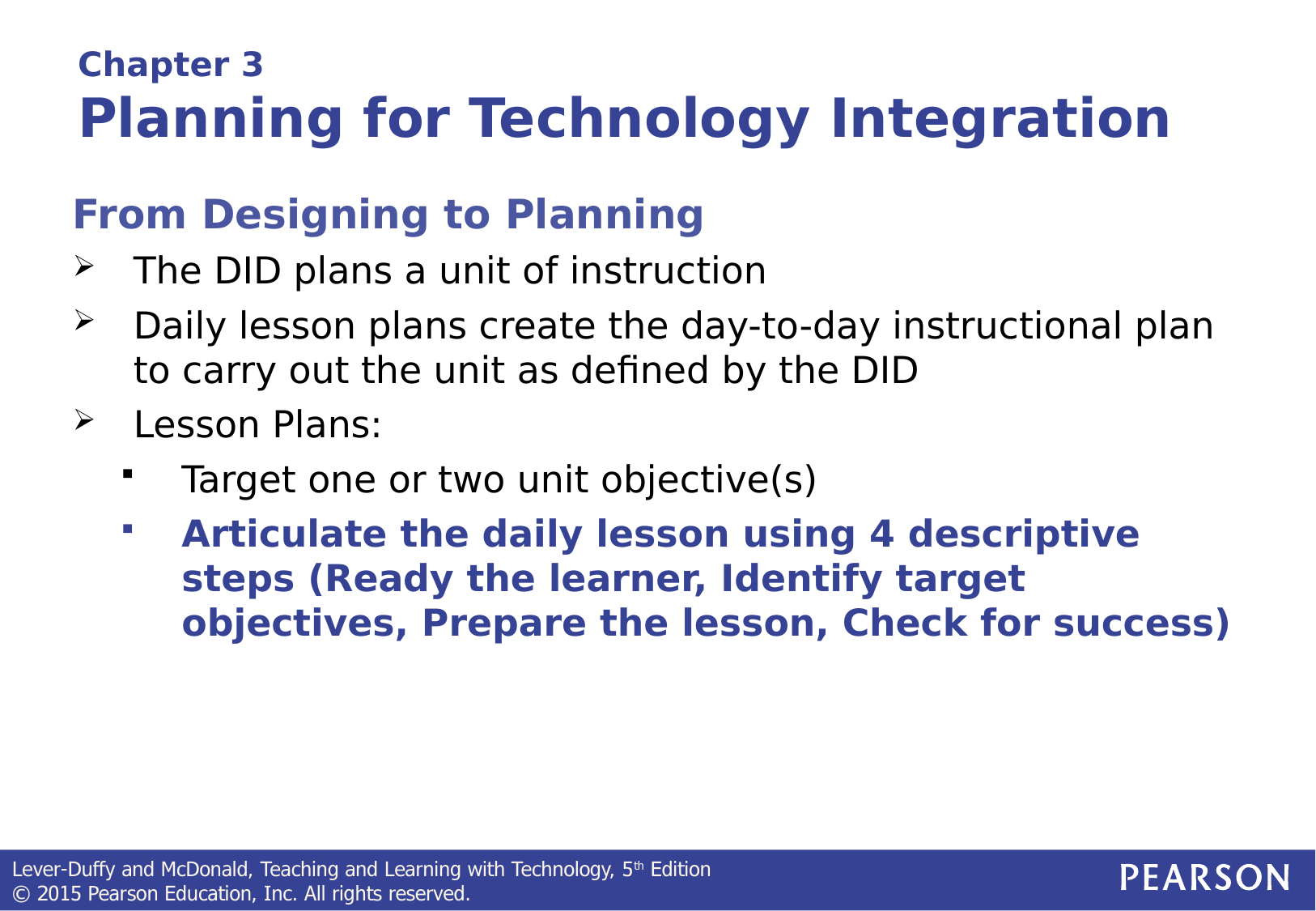

# Chapter 3 Planning for Technology Integration
From Designing to Planning
The DID plans a unit of instruction
Daily lesson plans create the day-to-day instructional plan to carry out the unit as defined by the DID
Lesson Plans:
Target one or two unit objective(s)
Articulate the daily lesson using 4 descriptive steps (Ready the learner, Identify target objectives, Prepare the lesson, Check for success)